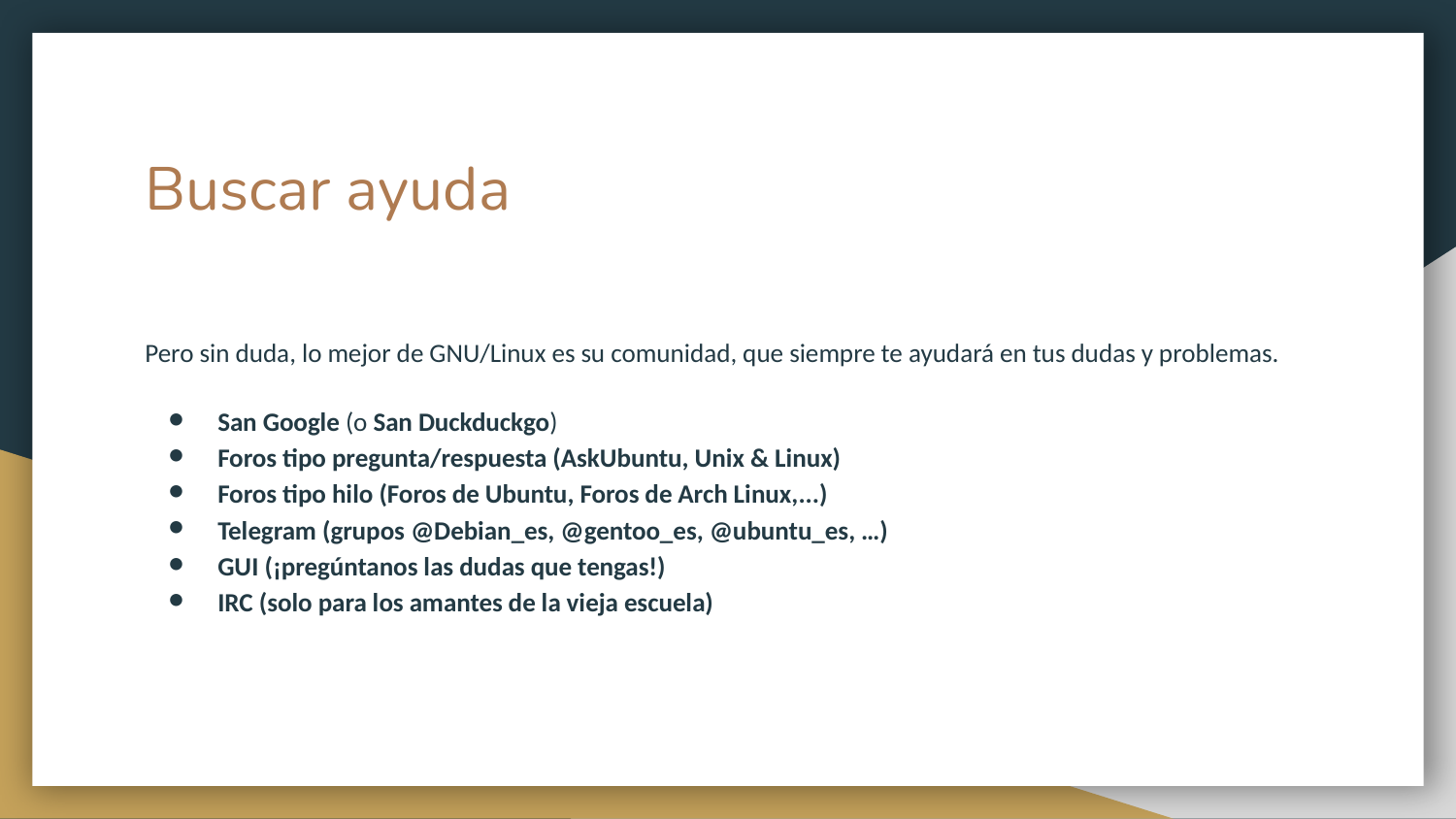

# Buscar ayuda
Pero sin duda, lo mejor de GNU/Linux es su comunidad, que siempre te ayudará en tus dudas y problemas.
San Google (o San Duckduckgo)
Foros tipo pregunta/respuesta (AskUbuntu, Unix & Linux)
Foros tipo hilo (Foros de Ubuntu, Foros de Arch Linux,...)
Telegram (grupos @Debian_es, @gentoo_es, @ubuntu_es, …)
GUI (¡pregúntanos las dudas que tengas!)
IRC (solo para los amantes de la vieja escuela)